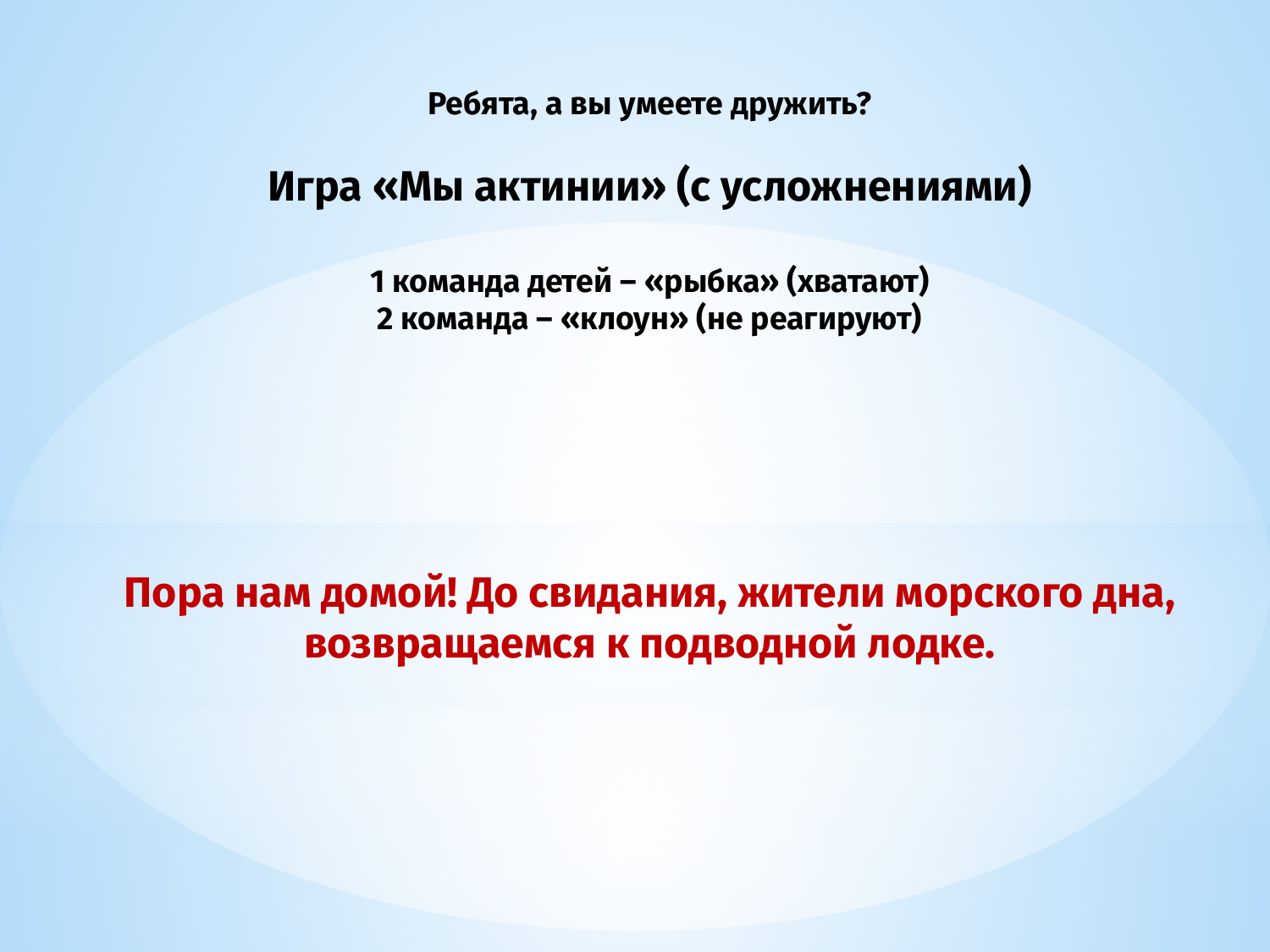

# Ребята, а вы умеете дружить? Игра «Мы актинии» (с усложнениями) 1 команда детей – «рыбка» (хватают) 2 команда – «клоун» (не реагируют) Пора нам домой! До свидания, жители морского дна, возвращаемся к подводной лодке.